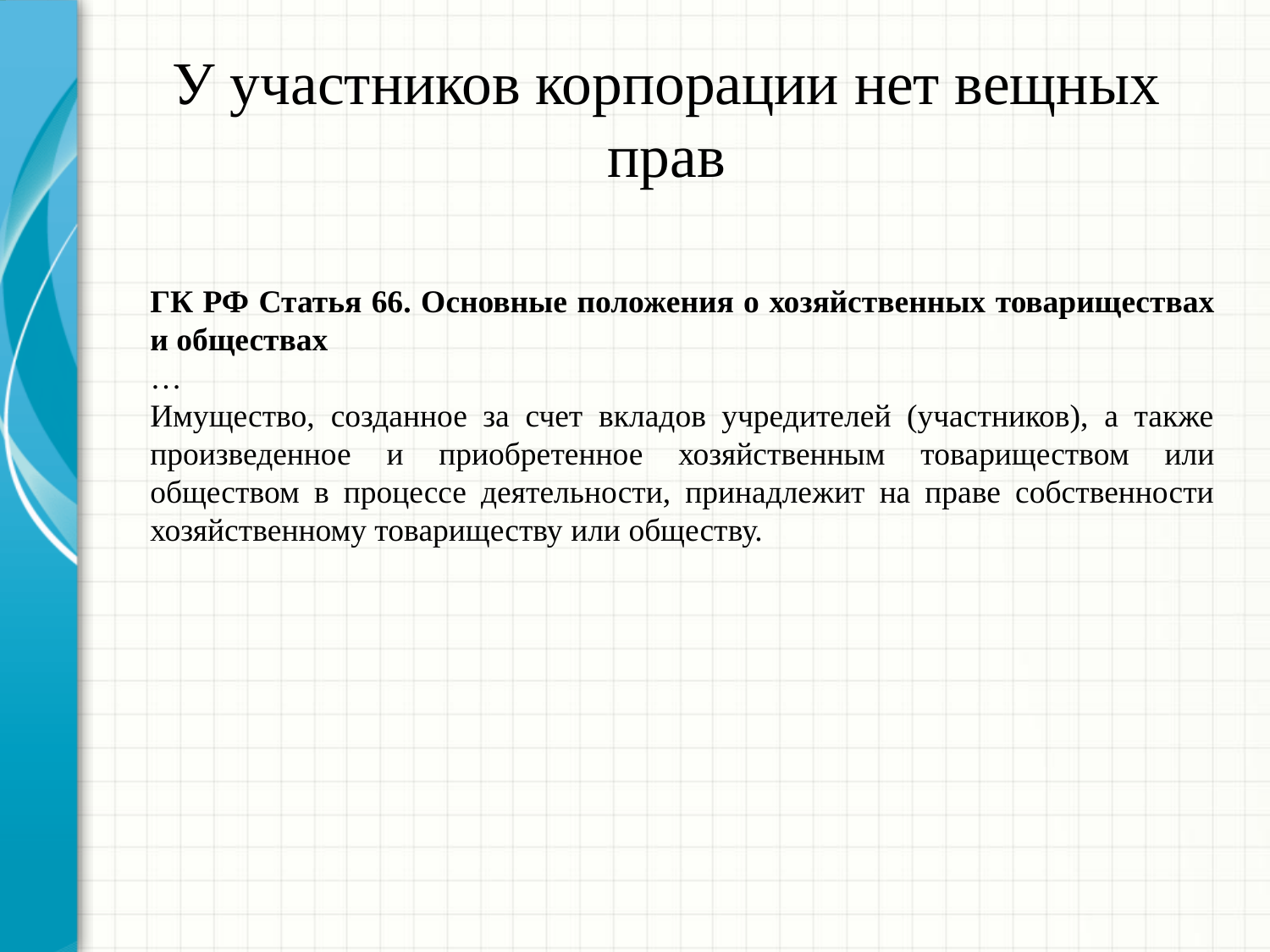

# У участников корпорации нет вещных прав
ГК РФ Статья 66. Основные положения о хозяйственных товариществах и обществах
…
Имущество, созданное за счет вкладов учредителей (участников), а также произведенное и приобретенное хозяйственным товариществом или обществом в процессе деятельности, принадлежит на праве собственности хозяйственному товариществу или обществу.